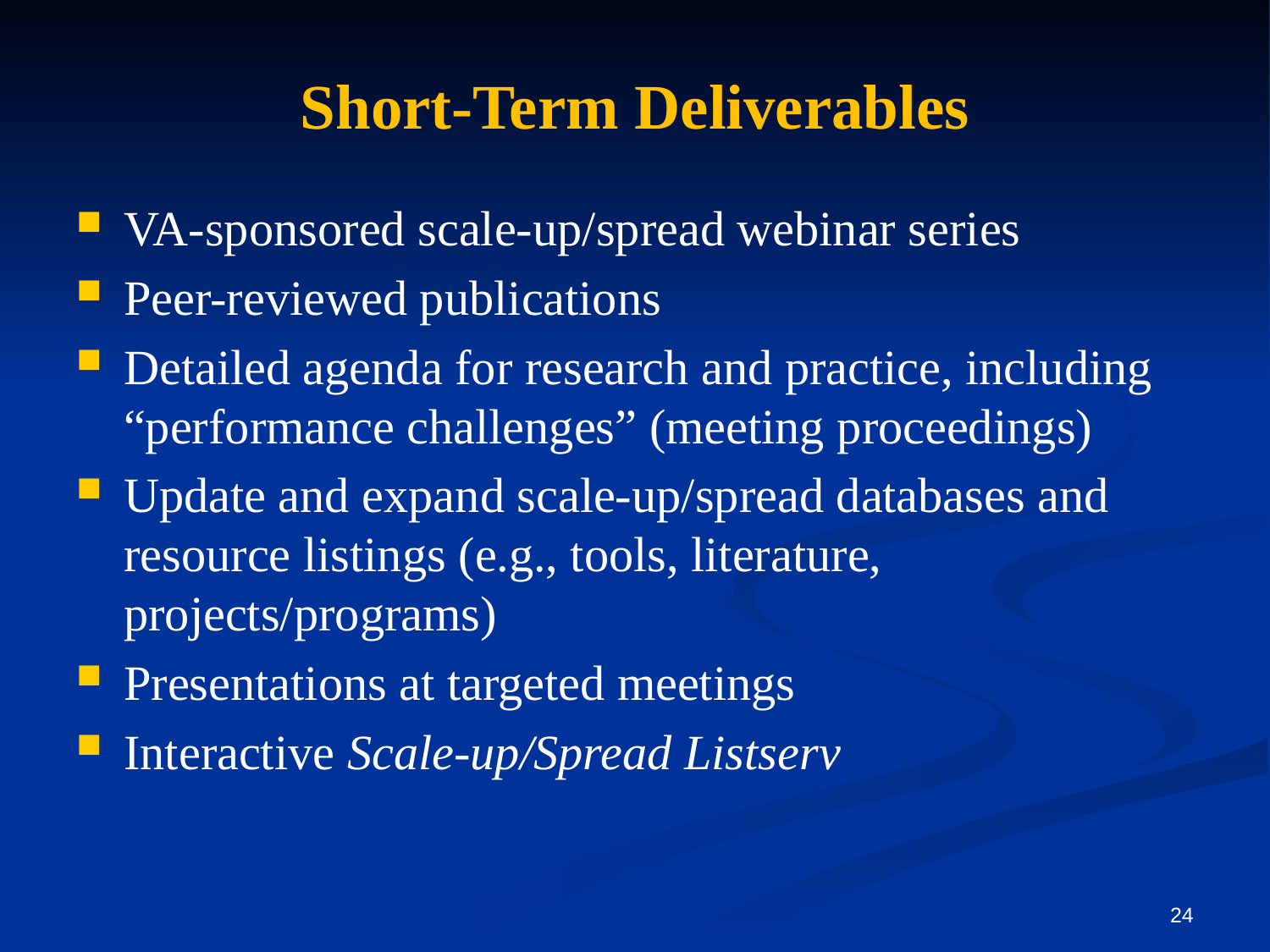

# Short-Term Deliverables
VA-sponsored scale-up/spread webinar series
Peer-reviewed publications
Detailed agenda for research and practice, including “performance challenges” (meeting proceedings)
Update and expand scale-up/spread databases and resource listings (e.g., tools, literature, projects/programs)
Presentations at targeted meetings
Interactive Scale-up/Spread Listserv
24